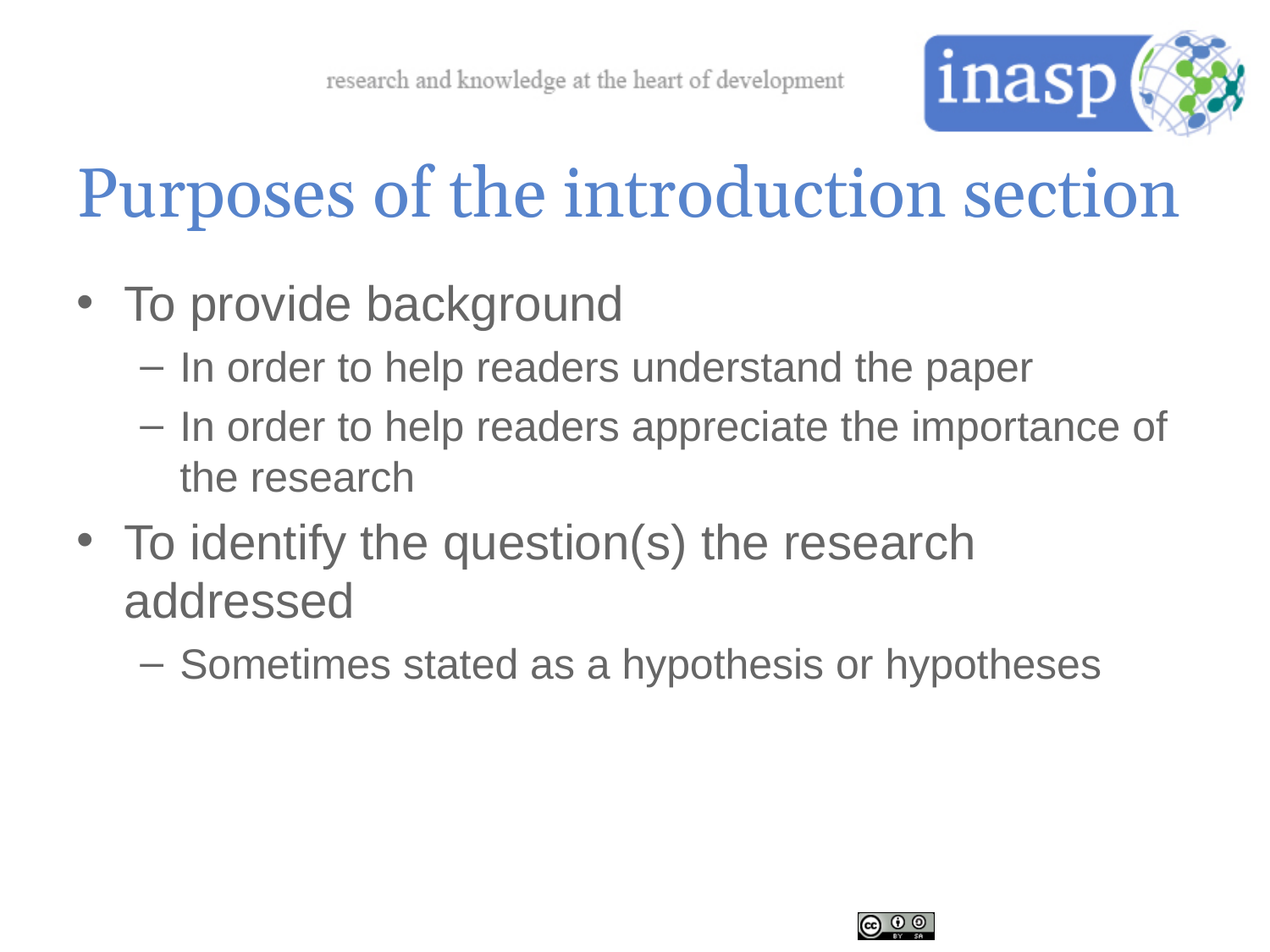

# Purposes of the introduction section
To provide background
In order to help readers understand the paper
In order to help readers appreciate the importance of the research
To identify the question(s) the research addressed
Sometimes stated as a hypothesis or hypotheses